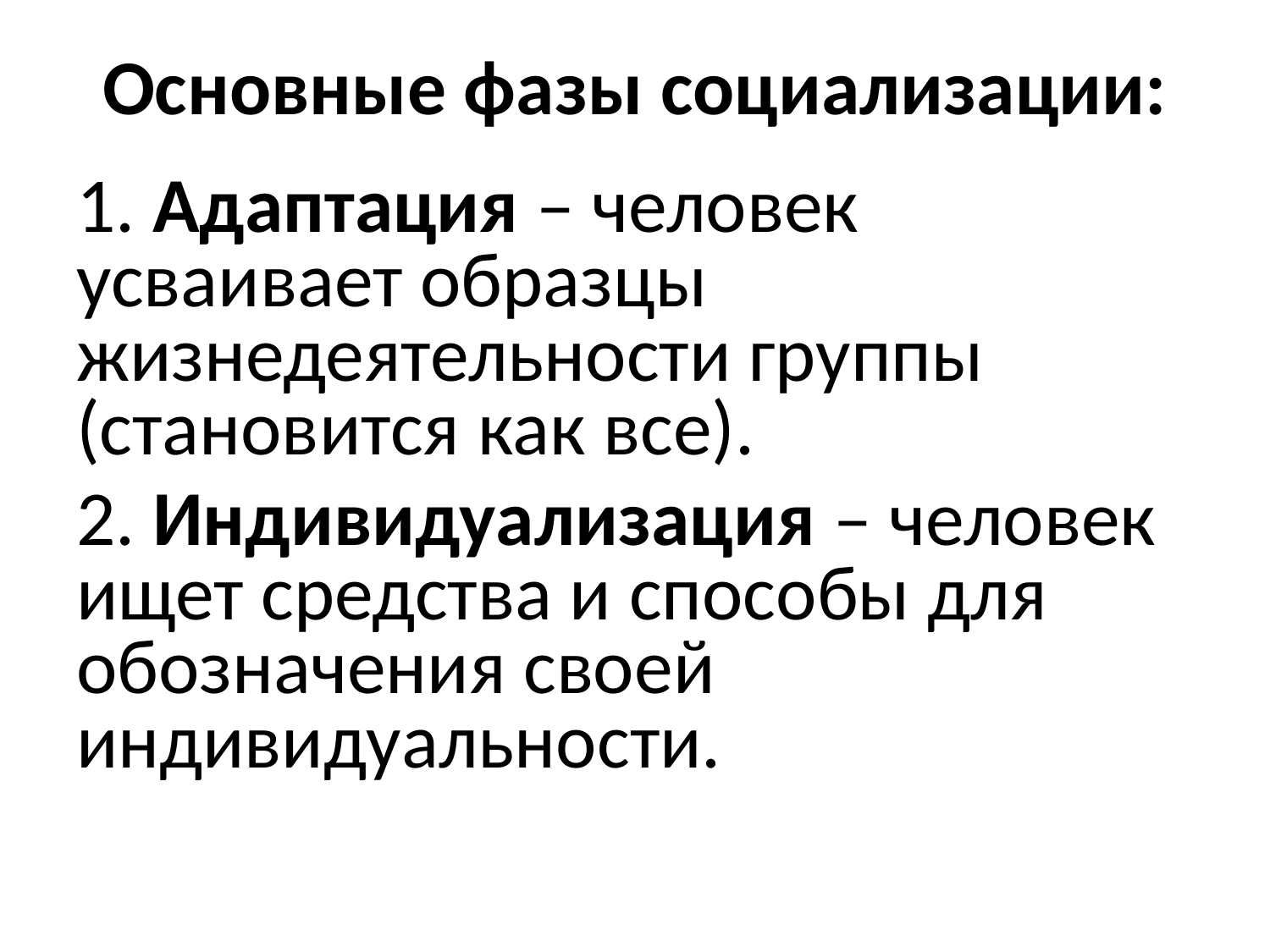

# Основные фазы социализации:
1. Адаптация – человек усваивает образцы жизнедеятельности группы (становится как все).
2. Индивидуализация – человек ищет средства и способы для обозначения своей индивидуальности.